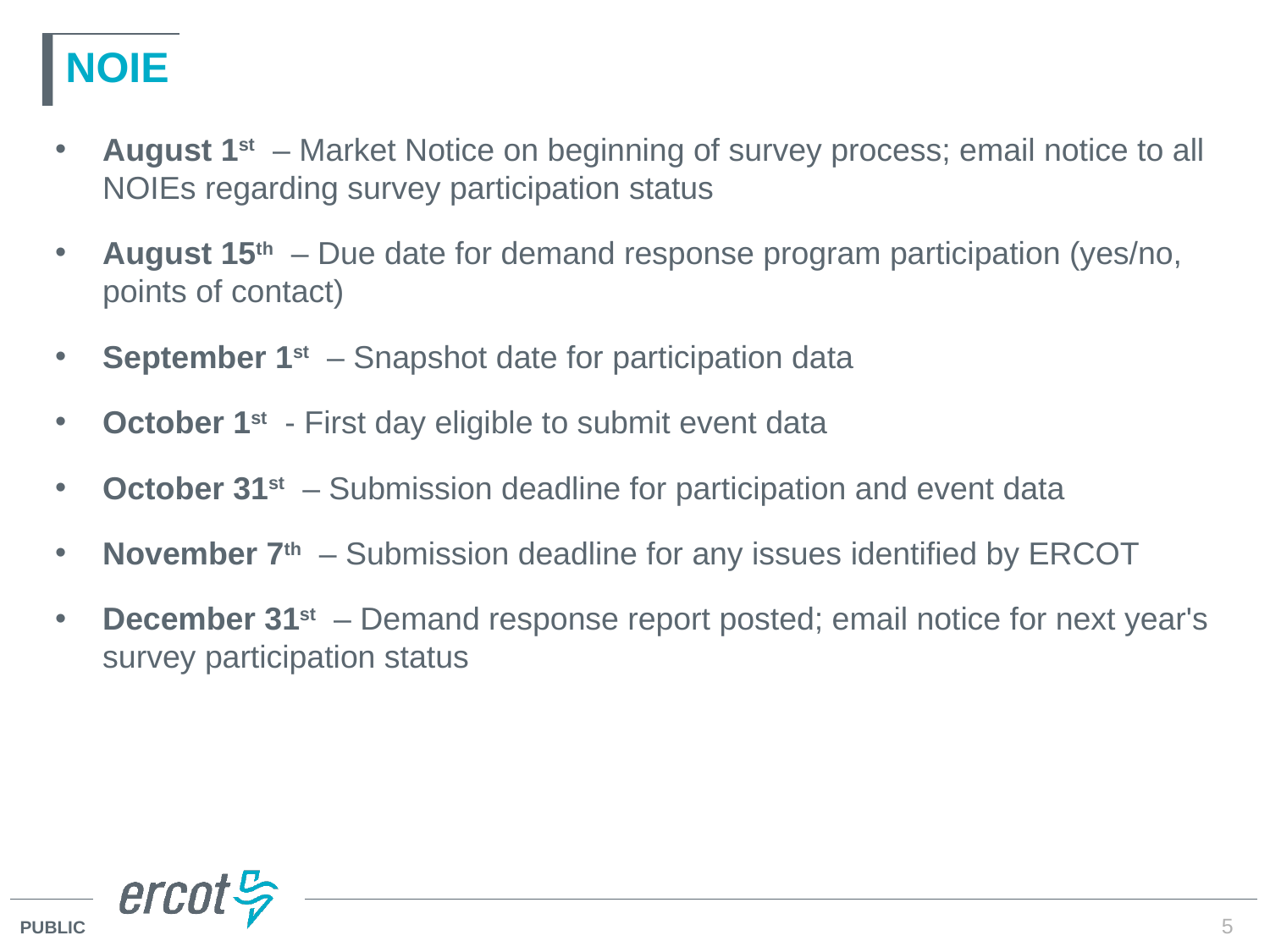

# NOIE
August 1st  – Market Notice on beginning of survey process; email notice to all NOIEs regarding survey participation status
August 15th  – Due date for demand response program participation (yes/no, points of contact)
September 1st  – Snapshot date for participation data
October 1st  - First day eligible to submit event data
October 31st  – Submission deadline for participation and event data
November 7th  – Submission deadline for any issues identified by ERCOT
December 31st  – Demand response report posted; email notice for next year's survey participation status

5